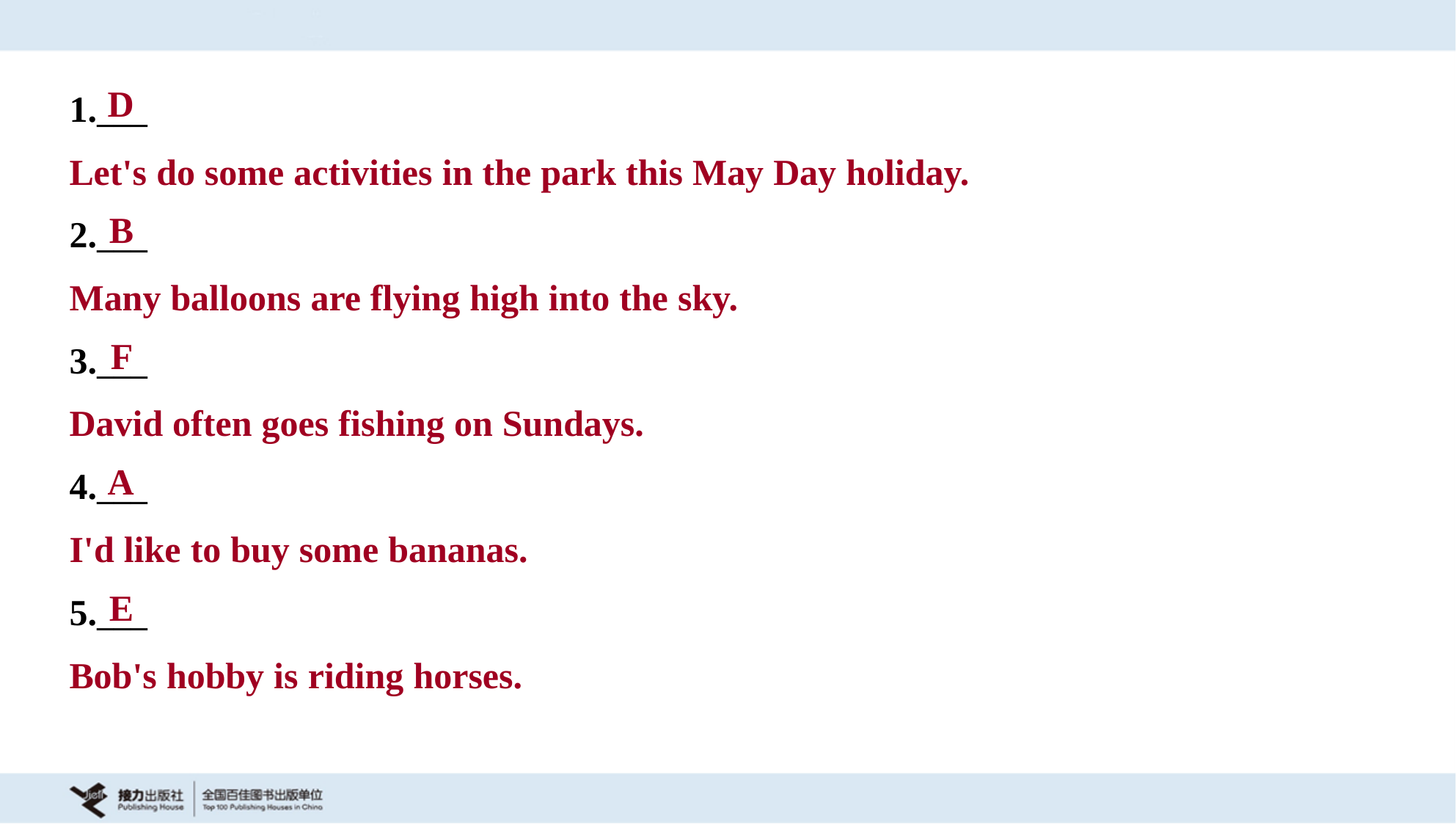

D
1.___
Let's do some activities in the park this May Day holiday.
B
2.___
Many balloons are flying high into the sky.
F
3.___
David often goes fishing on Sundays.
A
4.___
I'd like to buy some bananas.
E
5.___
Bob's hobby is riding horses.